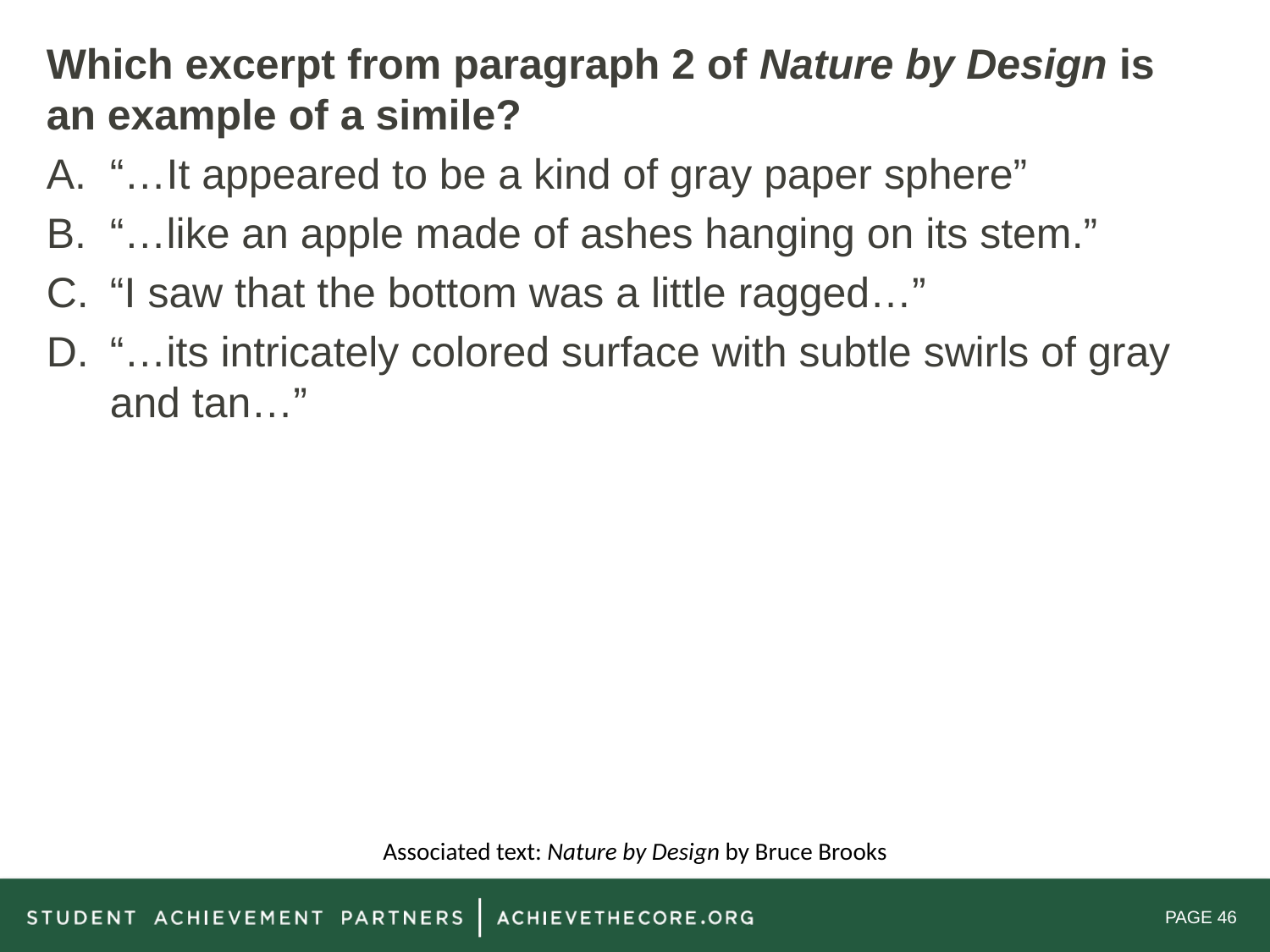

Which excerpt from paragraph 2 of Nature by Design is an example of a simile?
“…It appeared to be a kind of gray paper sphere”
“…like an apple made of ashes hanging on its stem.”
“I saw that the bottom was a little ragged…”
“…its intricately colored surface with subtle swirls of gray and tan…”

Associated text: Nature by Design by Bruce Brooks